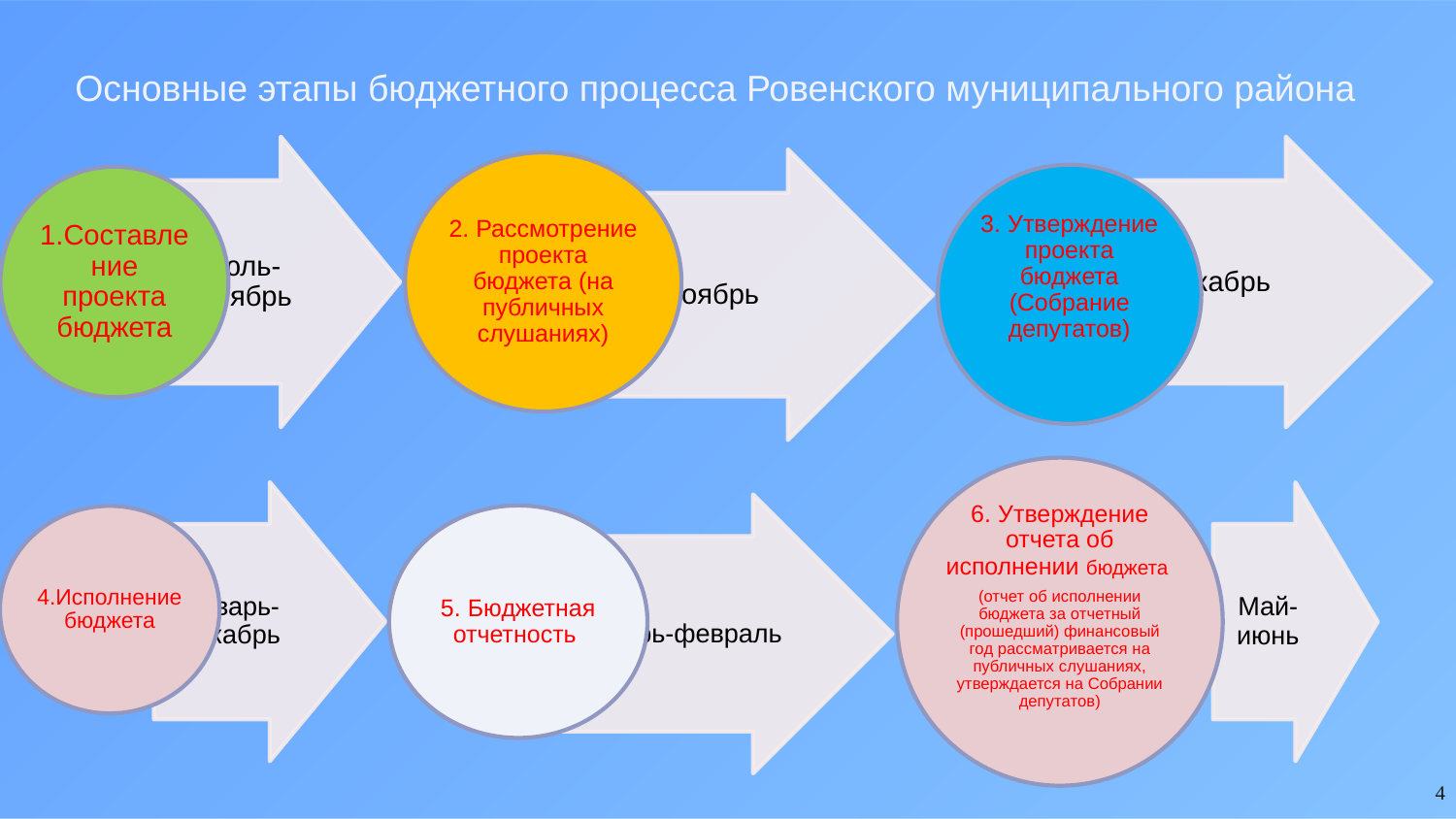

Основные этапы бюджетного процесса Ровенского муниципального района
Июль-октябрь
1.Составление проекта бюджета
Ноябрь
2. Рассмотрение проекта бюджета (на публичных слушаниях)
Декабрь
3. Утверждение проекта бюджета (Собрание депутатов)

Январь-декабрь
4.Исполнение бюджета
Январь-февраль
5. Бюджетная отчетность
Май-июнь
6. Утверждение отчета об исполнении бюджета
(отчет об исполнении бюджета за отчетный (прошедший) финансовый год рассматривается на публичных слушаниях, утверждается на Собрании депутатов)

4